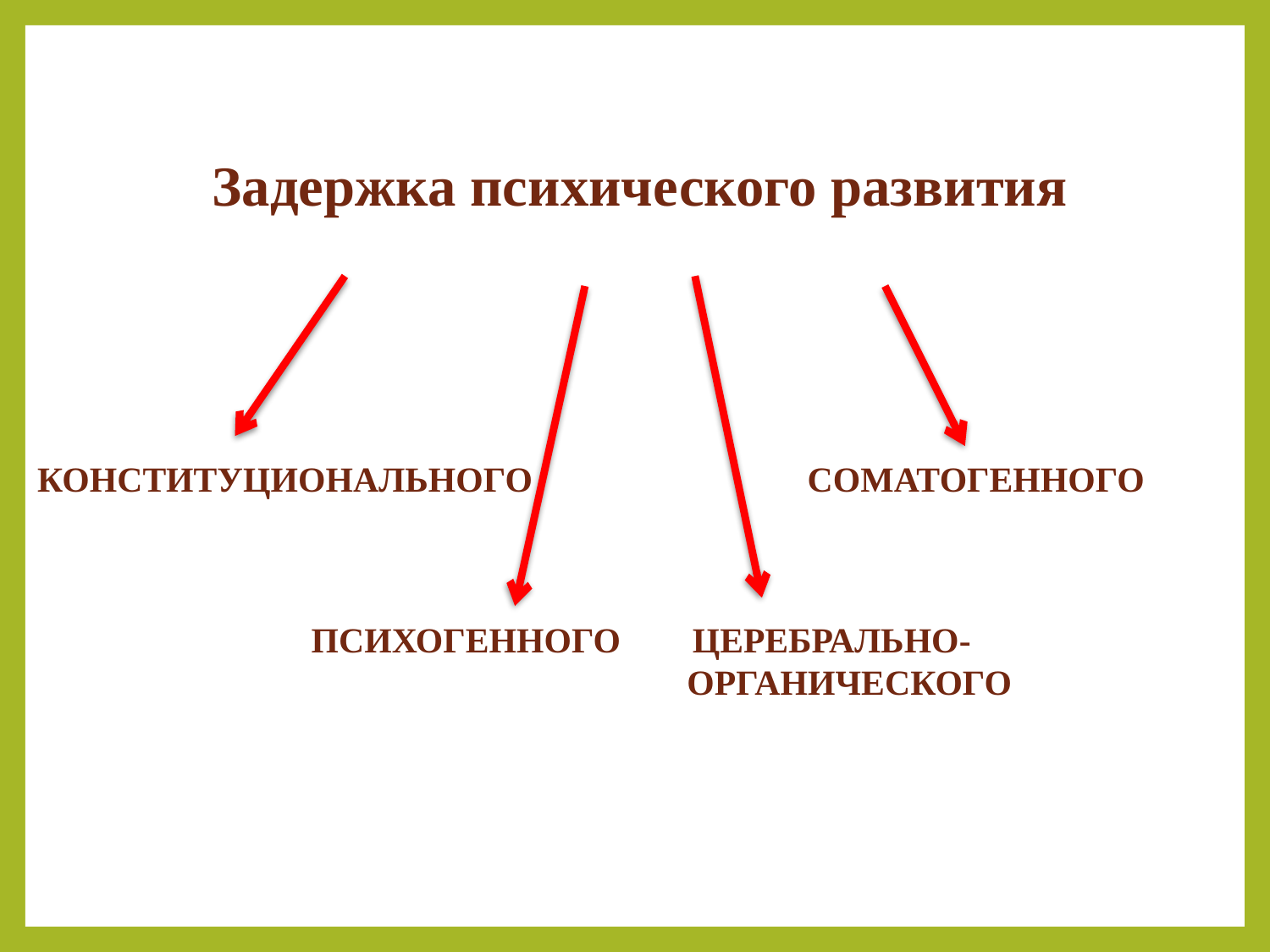

Задержка психического развития

КОНСТИТУЦИОНАЛЬНОГО			 СОМАТОГЕННОГО

       ПСИХОГЕННОГО 	       ЦЕРЕБРАЛЬНО-
			           ОРГАНИЧЕСКОГО